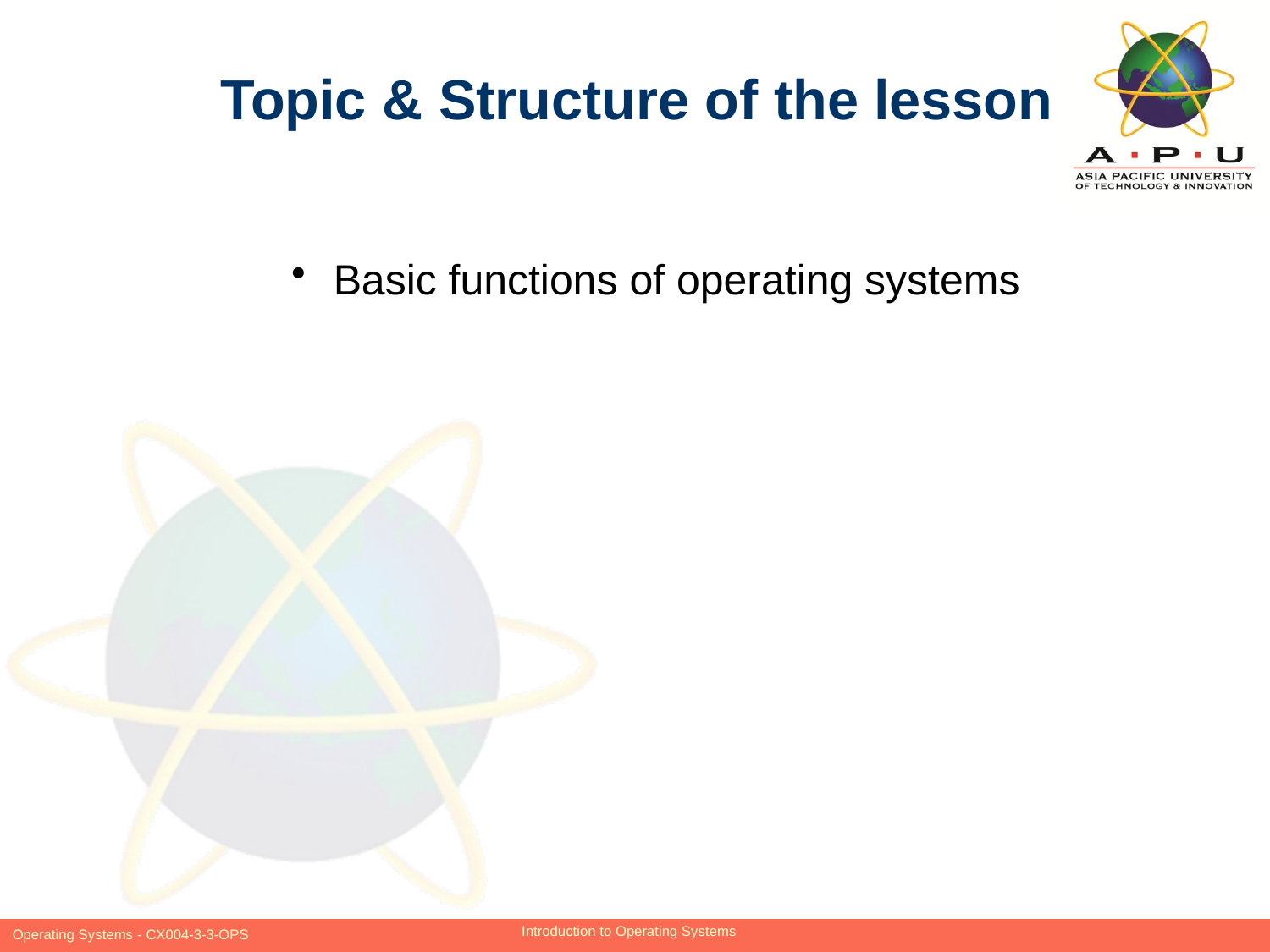

Topic & Structure of the lesson

 Basic functions of operating systems

Slide 2 of 23